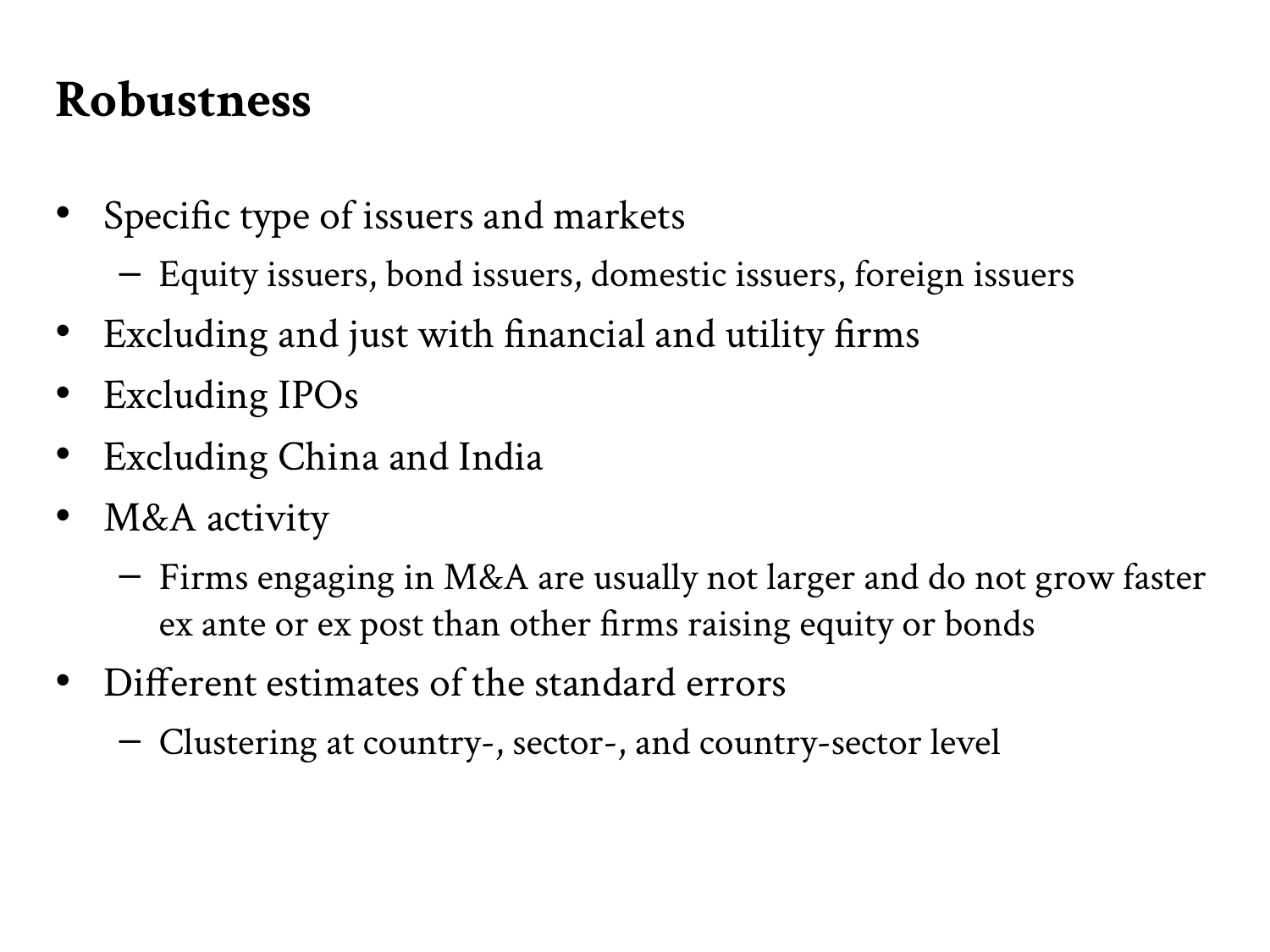

# Robustness
Specific type of issuers and markets
Equity issuers, bond issuers, domestic issuers, foreign issuers
Excluding and just with financial and utility firms
Excluding IPOs
Excluding China and India
M&A activity
Firms engaging in M&A are usually not larger and do not grow faster ex ante or ex post than other firms raising equity or bonds
Different estimates of the standard errors
Clustering at country-, sector-, and country-sector level